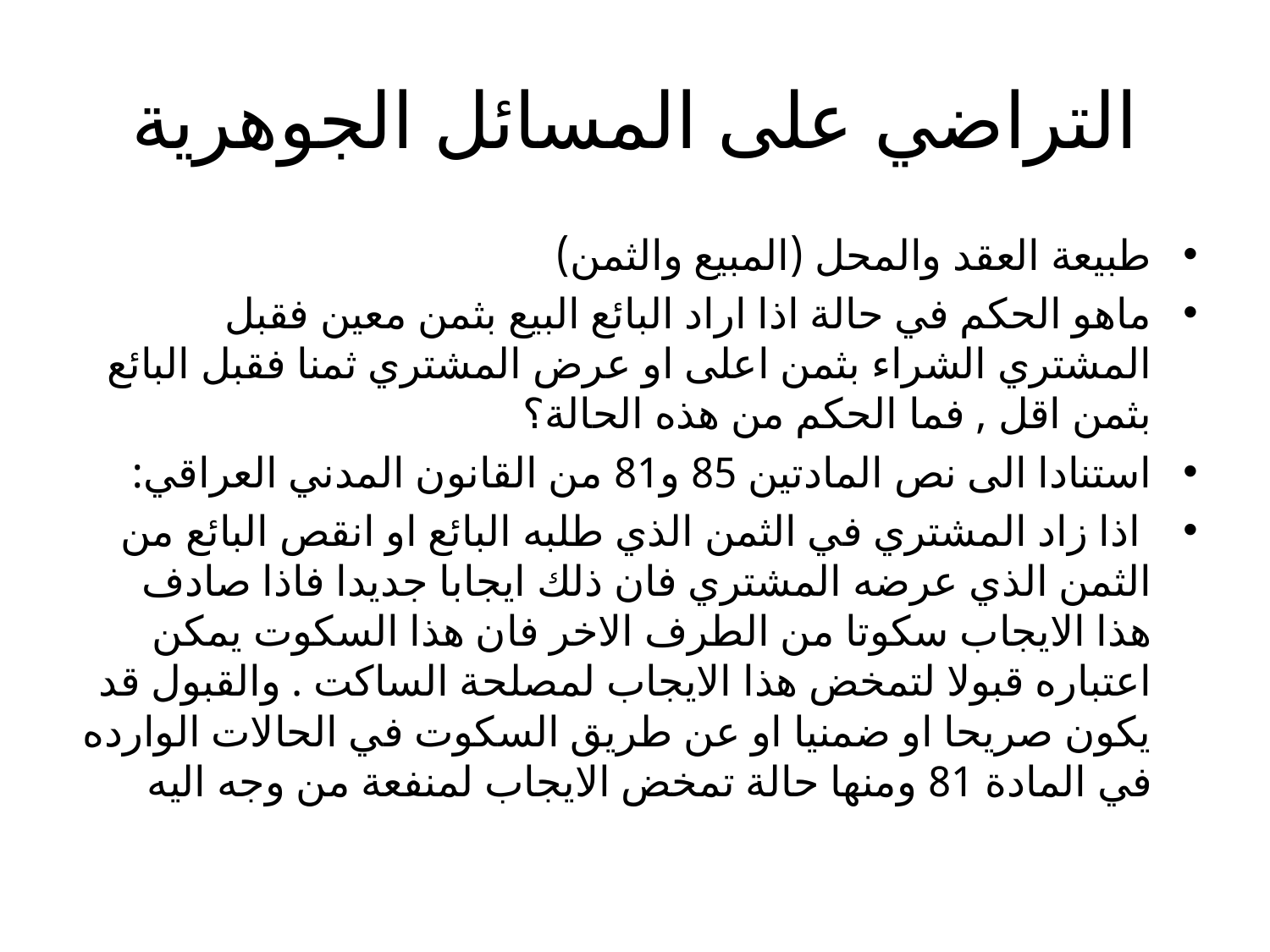

# التراضي على المسائل الجوهرية
طبيعة العقد والمحل (المبيع والثمن)
ماهو الحكم في حالة اذا اراد البائع البيع بثمن معين فقبل المشتري الشراء بثمن اعلى او عرض المشتري ثمنا فقبل البائع بثمن اقل , فما الحكم من هذه الحالة؟
استنادا الى نص المادتين 85 و81 من القانون المدني العراقي:
 اذا زاد المشتري في الثمن الذي طلبه البائع او انقص البائع من الثمن الذي عرضه المشتري فان ذلك ايجابا جديدا فاذا صادف هذا الايجاب سكوتا من الطرف الاخر فان هذا السكوت يمكن اعتباره قبولا لتمخض هذا الايجاب لمصلحة الساكت . والقبول قد يكون صريحا او ضمنيا او عن طريق السكوت في الحالات الوارده في المادة 81 ومنها حالة تمخض الايجاب لمنفعة من وجه اليه